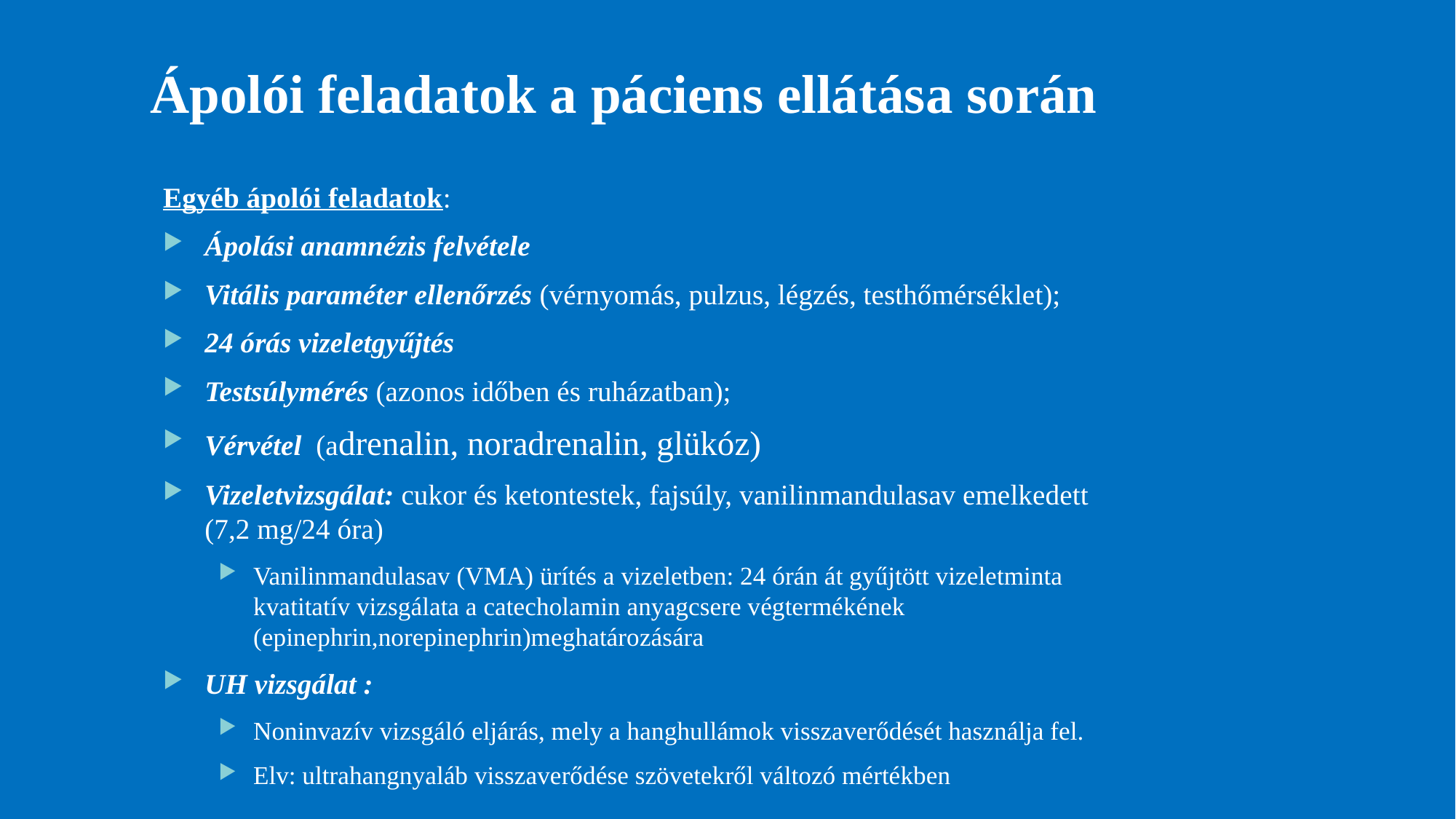

# Ápolói feladatok a páciens ellátása során
Egyéb ápolói feladatok:
Ápolási anamnézis felvétele
Vitális paraméter ellenőrzés (vérnyomás, pulzus, légzés, testhőmérséklet);
24 órás vizeletgyűjtés
Testsúlymérés (azonos időben és ruházatban);
Vérvétel  (adrenalin, noradrenalin, glükóz)
Vizeletvizsgálat: cukor és ketontestek, fajsúly, vanilinmandulasav emelkedett  (7,2 mg/24 óra)
Vanilinmandulasav (VMA) ürítés a vizeletben: 24 órán át gyűjtött vizeletminta kvatitatív vizsgálata a catecholamin anyagcsere végtermékének  (epinephrin,norepinephrin)meghatározására
UH vizsgálat :
Noninvazív vizsgáló eljárás, mely a hanghullámok visszaverődését használja fel.
Elv: ultrahangnyaláb visszaverődése szövetekről változó mértékben